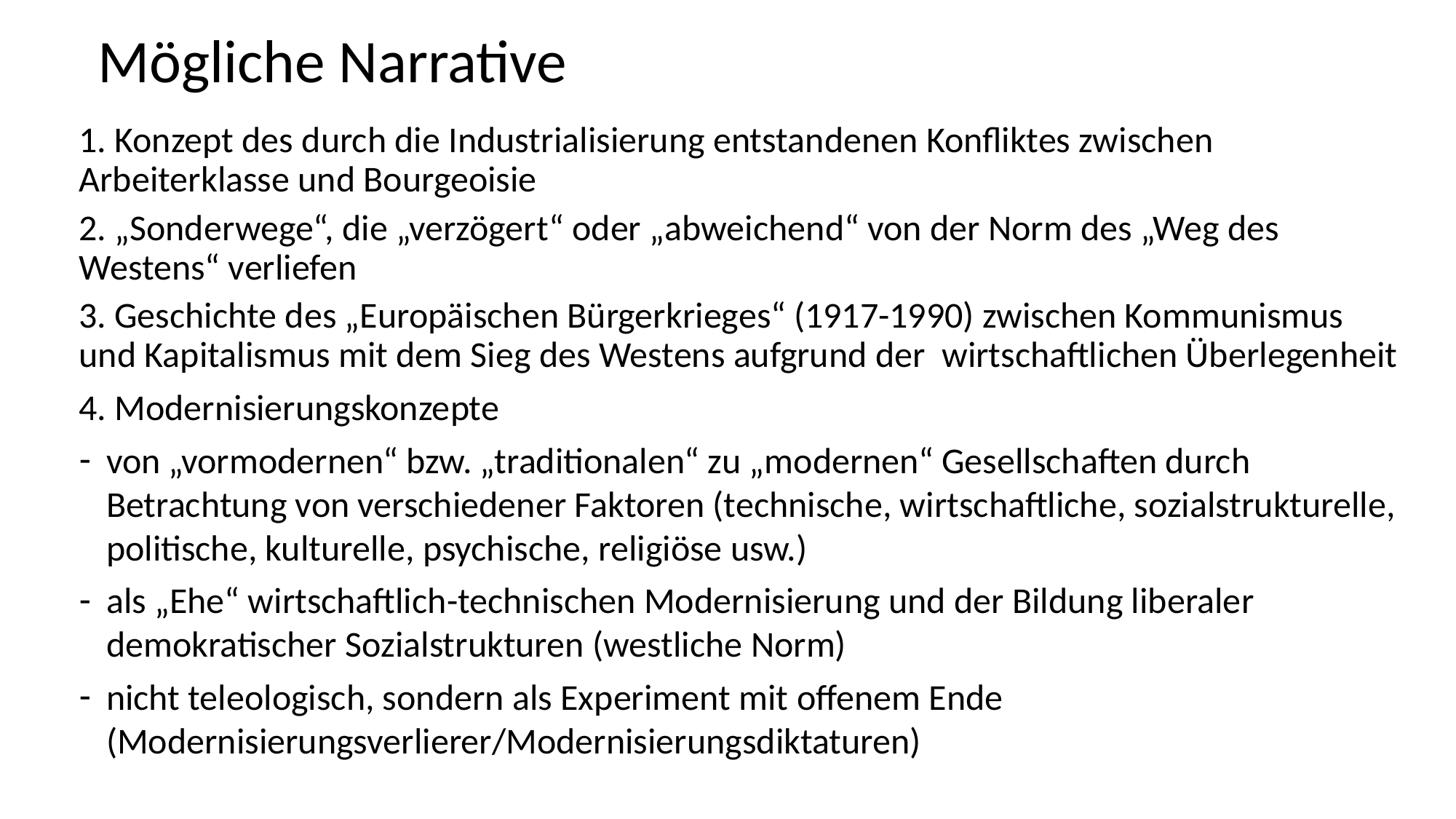

# Mögliche Narrative
1. Konzept des durch die Industrialisierung entstandenen Konfliktes zwischen Arbeiterklasse und Bourgeoisie
2. „Sonderwege“, die „verzögert“ oder „abweichend“ von der Norm des „Weg des Westens“ verliefen
3. Geschichte des „Europäischen Bürgerkrieges“ (1917-1990) zwischen Kommunismus und Kapitalismus mit dem Sieg des Westens aufgrund der  wirtschaftlichen Überlegenheit
4. Modernisierungskonzepte
von „vormodernen“ bzw. „traditionalen“ zu „modernen“ Gesellschaften durch Betrachtung von verschiedener Faktoren (technische, wirtschaftliche, sozialstrukturelle, politische, kulturelle, psychische, religiöse usw.)
als „Ehe“ wirtschaftlich-technischen Modernisierung und der Bildung liberaler demokratischer Sozialstrukturen (westliche Norm)
nicht teleologisch, sondern als Experiment mit offenem Ende (Modernisierungsverlierer/Modernisierungsdiktaturen)